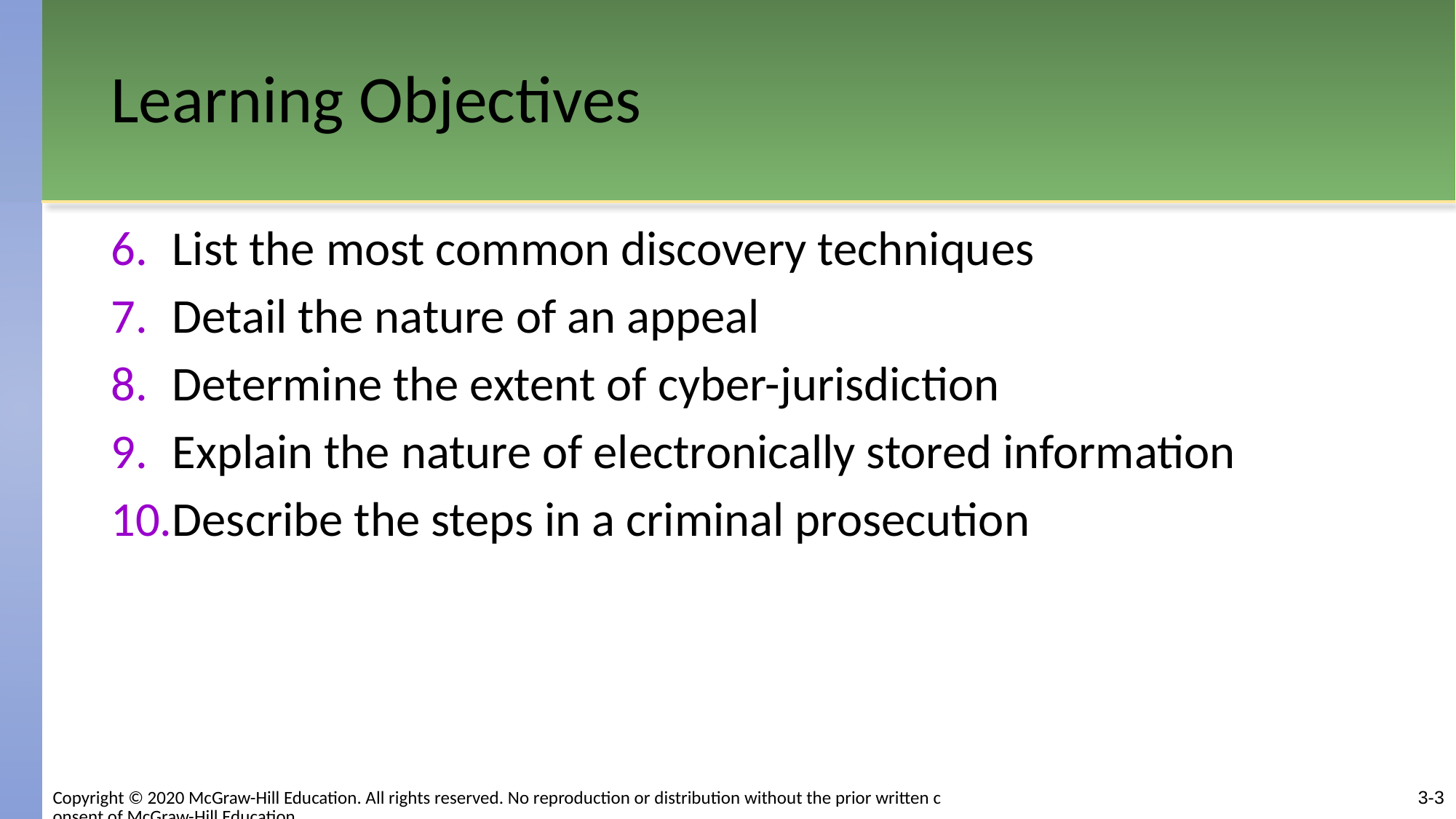

# Learning Objectives
List the most common discovery techniques
Detail the nature of an appeal
Determine the extent of cyber-jurisdiction
Explain the nature of electronically stored information
Describe the steps in a criminal prosecution

3-3
Copyright © 2020 McGraw-Hill Education. All rights reserved. No reproduction or distribution without the prior written consent of McGraw-Hill Education.